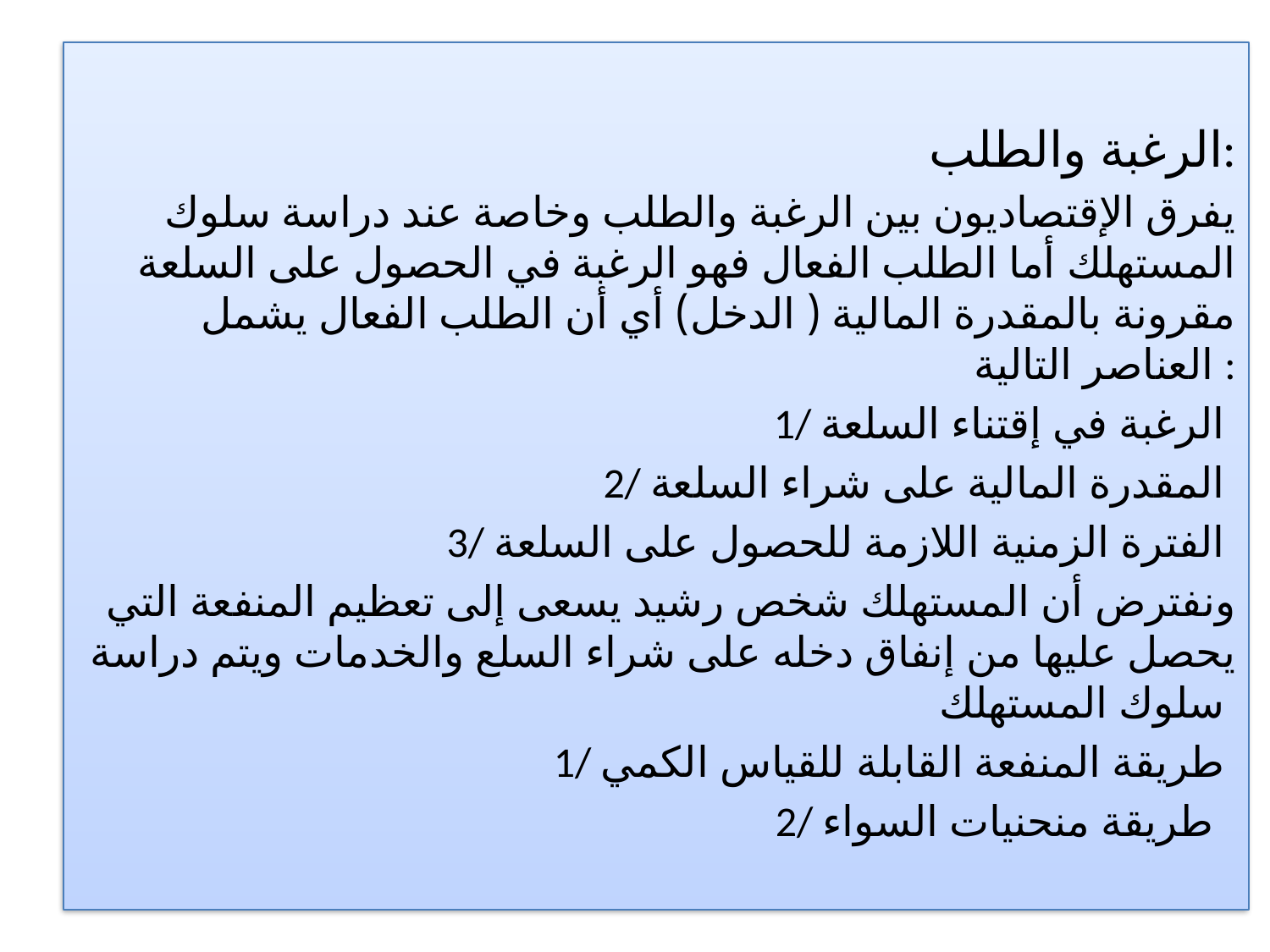

الرغبة والطلب:
يفرق الإقتصاديون بين الرغبة والطلب وخاصة عند دراسة سلوك المستهلك أما الطلب الفعال فهو الرغبة في الحصول على السلعة مقرونة بالمقدرة المالية ( الدخل) أي أن الطلب الفعال يشمل العناصر التالية :
1/ الرغبة في إقتناء السلعة
2/ المقدرة المالية على شراء السلعة
3/ الفترة الزمنية اللازمة للحصول على السلعة
ونفترض أن المستهلك شخص رشيد يسعى إلى تعظيم المنفعة التي يحصل عليها من إنفاق دخله على شراء السلع والخدمات ويتم دراسة سلوك المستهلك
1/ طريقة المنفعة القابلة للقياس الكمي
2/ طريقة منحنيات السواء